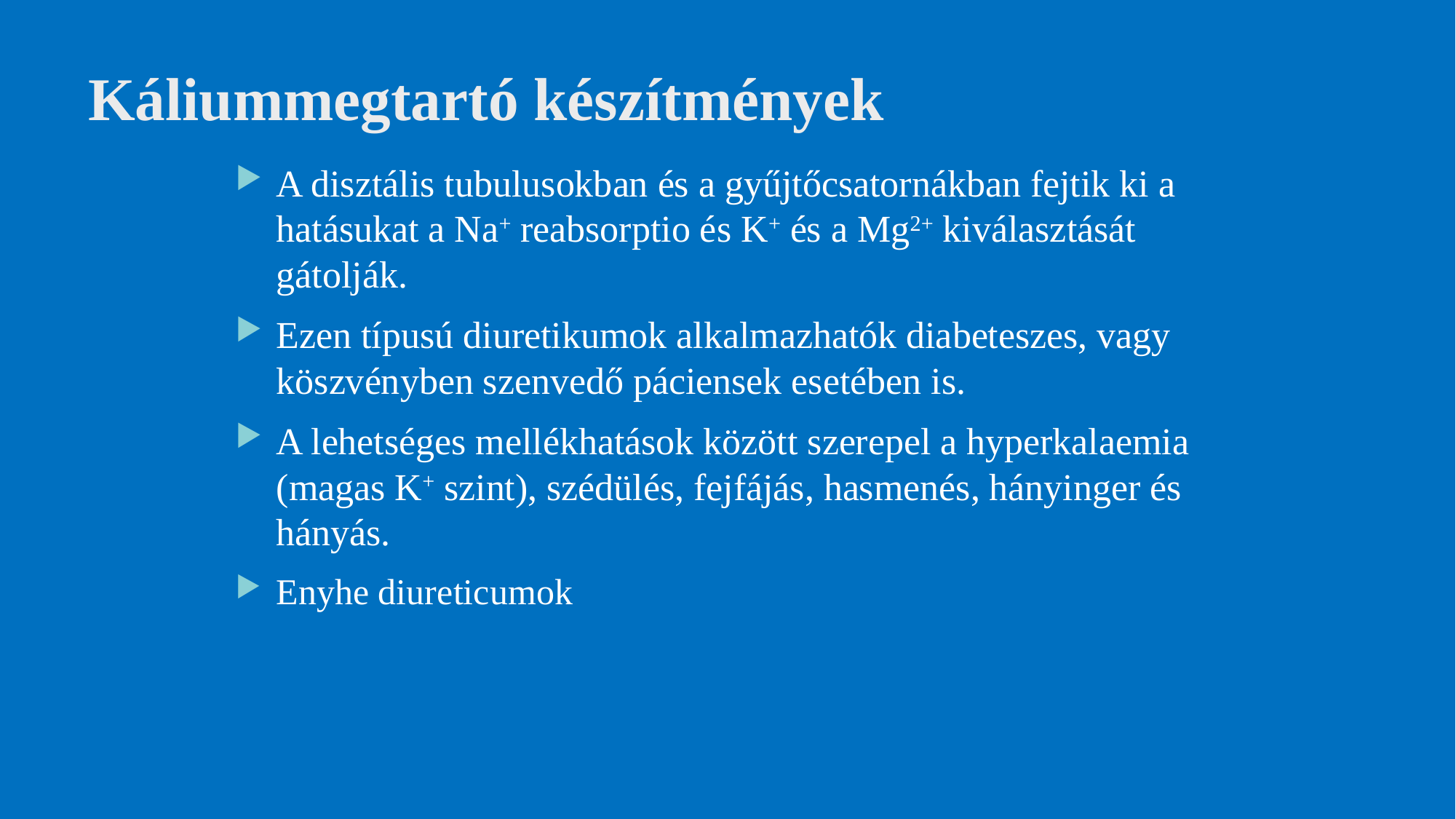

# Káliummegtartó készítmények
A disztális tubulusokban és a gyűjtőcsatornákban fejtik ki a hatásukat a Na+ reabsorptio és K+ és a Mg2+ kiválasztását gátolják.
Ezen típusú diuretikumok alkalmazhatók diabeteszes, vagy köszvényben szenvedő páciensek esetében is.
A lehetséges mellékhatások között szerepel a hyperkalaemia (magas K+ szint), szédülés, fejfájás, hasmenés, hányinger és hányás.
Enyhe diureticumok